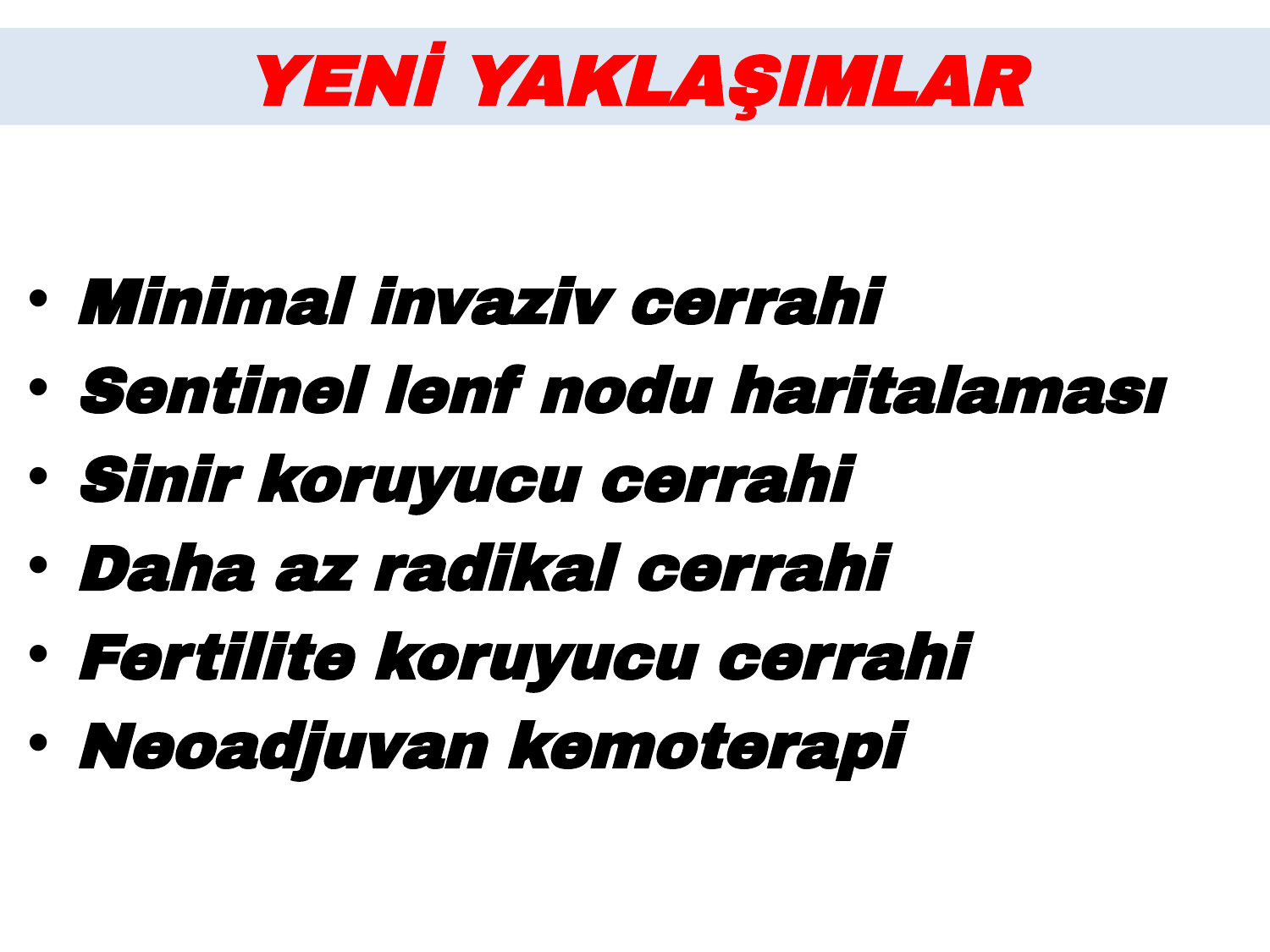

YENİ YAKLAŞIMLAR

Minimal invaziv cerrahi
Sentinel lenf nodu haritalaması
Sinir koruyucu cerrahi
Daha az radikal cerrahi
Fertilite koruyucu cerrahi
Neoadjuvan kemoterapi